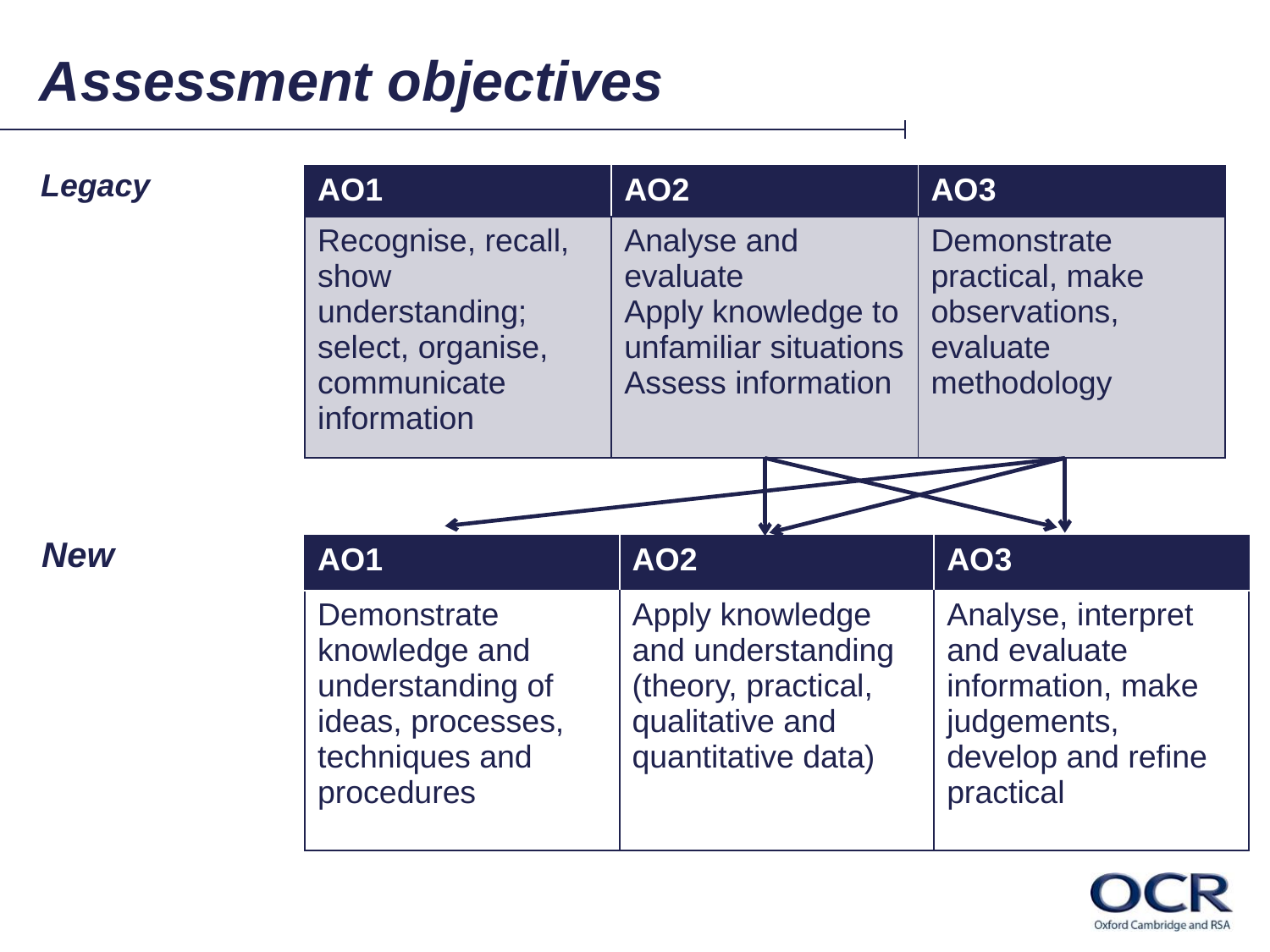

# Assessment objectives
Legacy
| AO1 | AO2 | AO3 |
| --- | --- | --- |
| Recognise, recall, show understanding; select, organise, communicate information | Analyse and evaluate Apply knowledge to unfamiliar situations Assess information | Demonstrate practical, make observations, evaluate methodology |
New
| AO1 | AO2 | AO3 |
| --- | --- | --- |
| Demonstrate knowledge and understanding of ideas, processes, techniques and procedures | Apply knowledge and understanding (theory, practical, qualitative and quantitative data) | Analyse, interpret and evaluate information, make judgements, develop and refine practical |